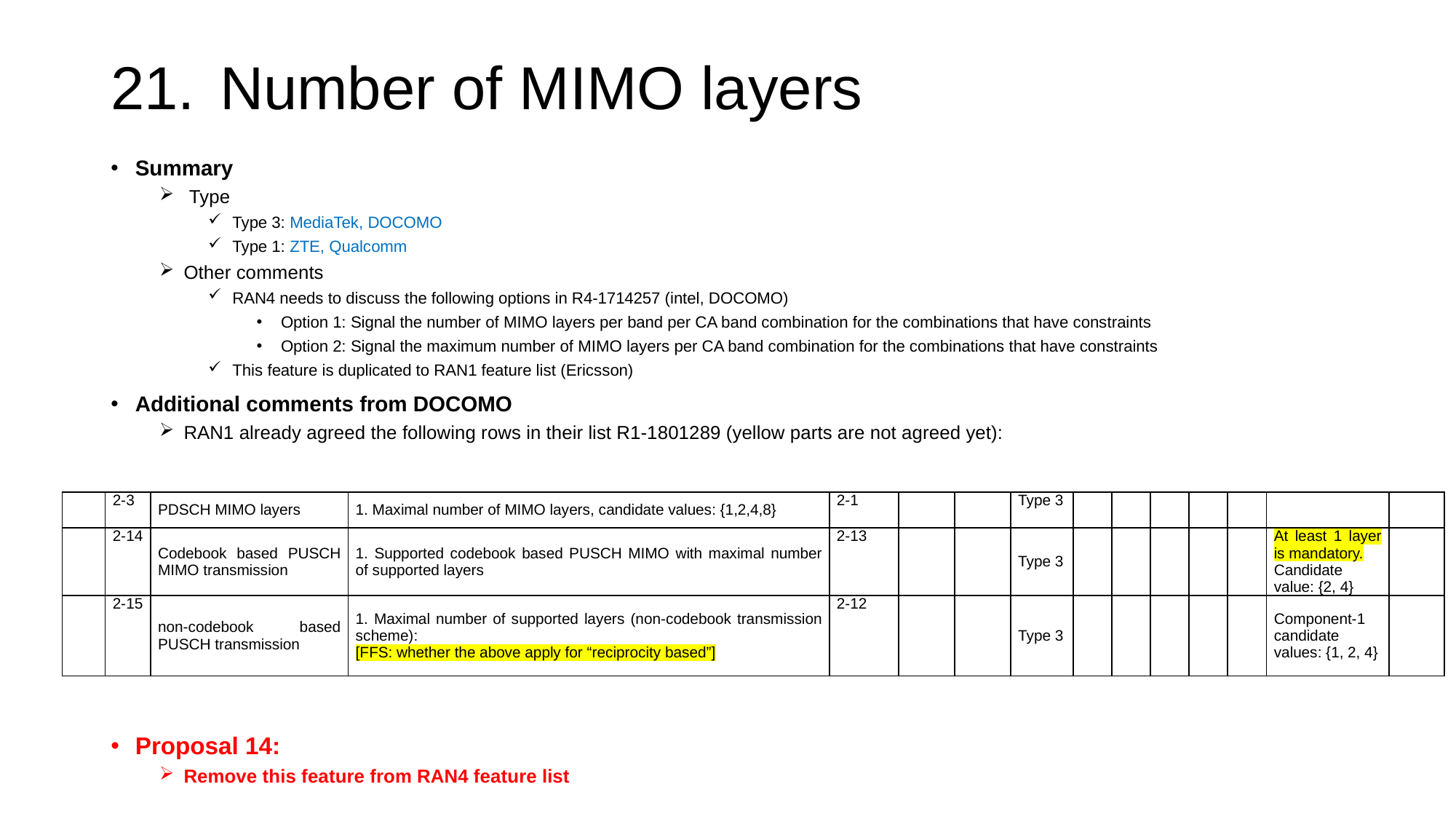

# 21.	Number of MIMO layers
Summary
 Type
Type 3: MediaTek, DOCOMO
Type 1: ZTE, Qualcomm
Other comments
RAN4 needs to discuss the following options in R4-1714257 (intel, DOCOMO)
Option 1: Signal the number of MIMO layers per band per CA band combination for the combinations that have constraints
Option 2: Signal the maximum number of MIMO layers per CA band combination for the combinations that have constraints
This feature is duplicated to RAN1 feature list (Ericsson)
Additional comments from DOCOMO
RAN1 already agreed the following rows in their list R1-1801289 (yellow parts are not agreed yet):

Proposal 14:
Remove this feature from RAN4 feature list

|  | 2-3 | PDSCH MIMO layers | 1. Maximal number of MIMO layers, candidate values: {1,2,4,8} | 2-1 |  |  | Type 3 |  |  |  |  |  |  |  |
| --- | --- | --- | --- | --- | --- | --- | --- | --- | --- | --- | --- | --- | --- | --- |
|  | 2-14 | Codebook based PUSCH MIMO transmission | 1. Supported codebook based PUSCH MIMO with maximal number of supported layers | 2-13 |  |  | Type 3 |  |  |  |  |  | At least 1 layer is mandatory. Candidate value: {2, 4} |  |
|  | 2-15 | non-codebook based PUSCH transmission | 1. Maximal number of supported layers (non-codebook transmission scheme): [FFS: whether the above apply for “reciprocity based”] | 2-12 |  |  | Type 3 |  |  |  |  |  | Component-1 candidate values: {1, 2, 4} |  |